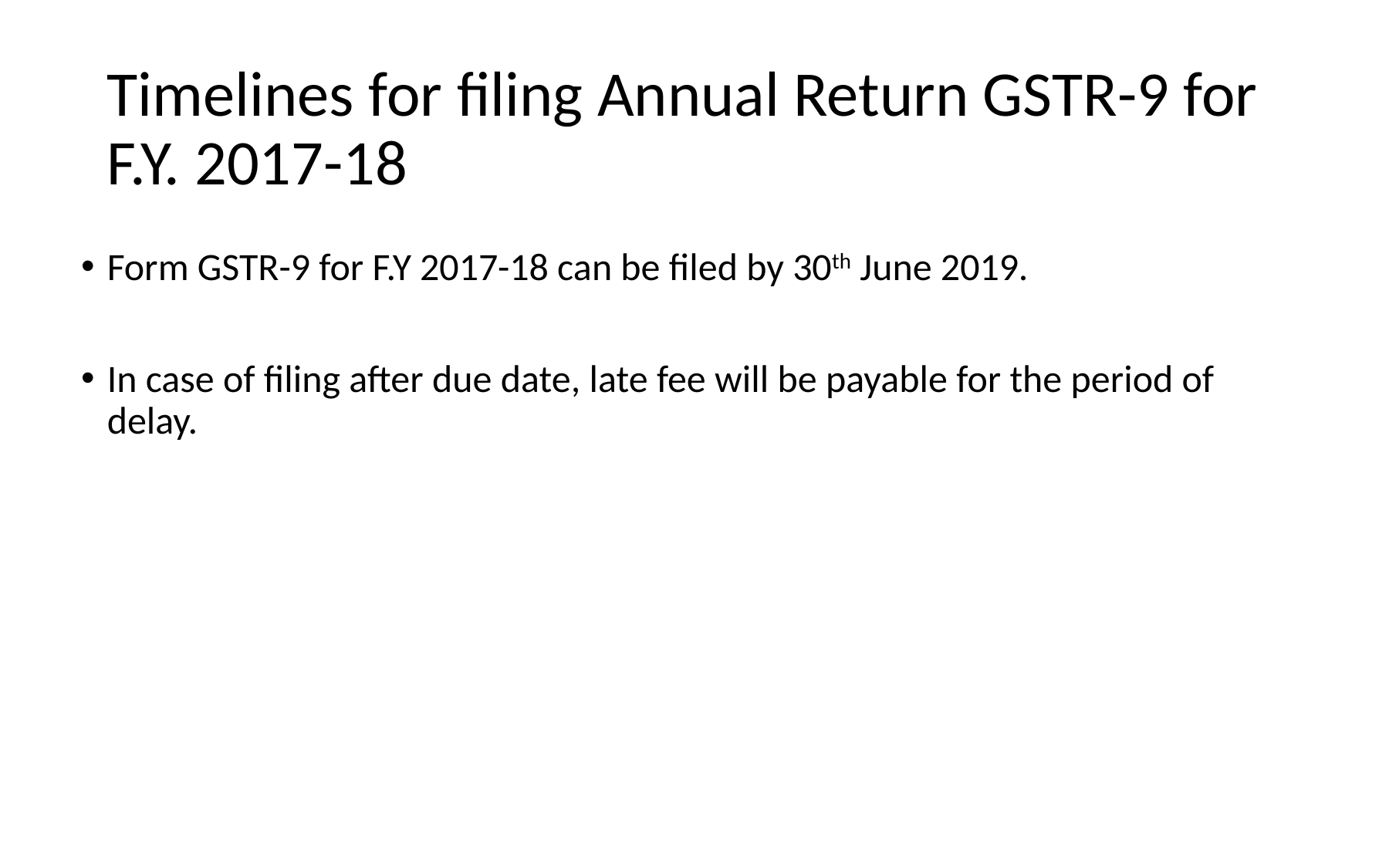

# Timelines for filing Annual Return GSTR-9 for F.Y. 2017-18
Form GSTR-9 for F.Y 2017-18 can be filed by 30th June 2019.

In case of filing after due date, late fee will be payable for the period of delay.